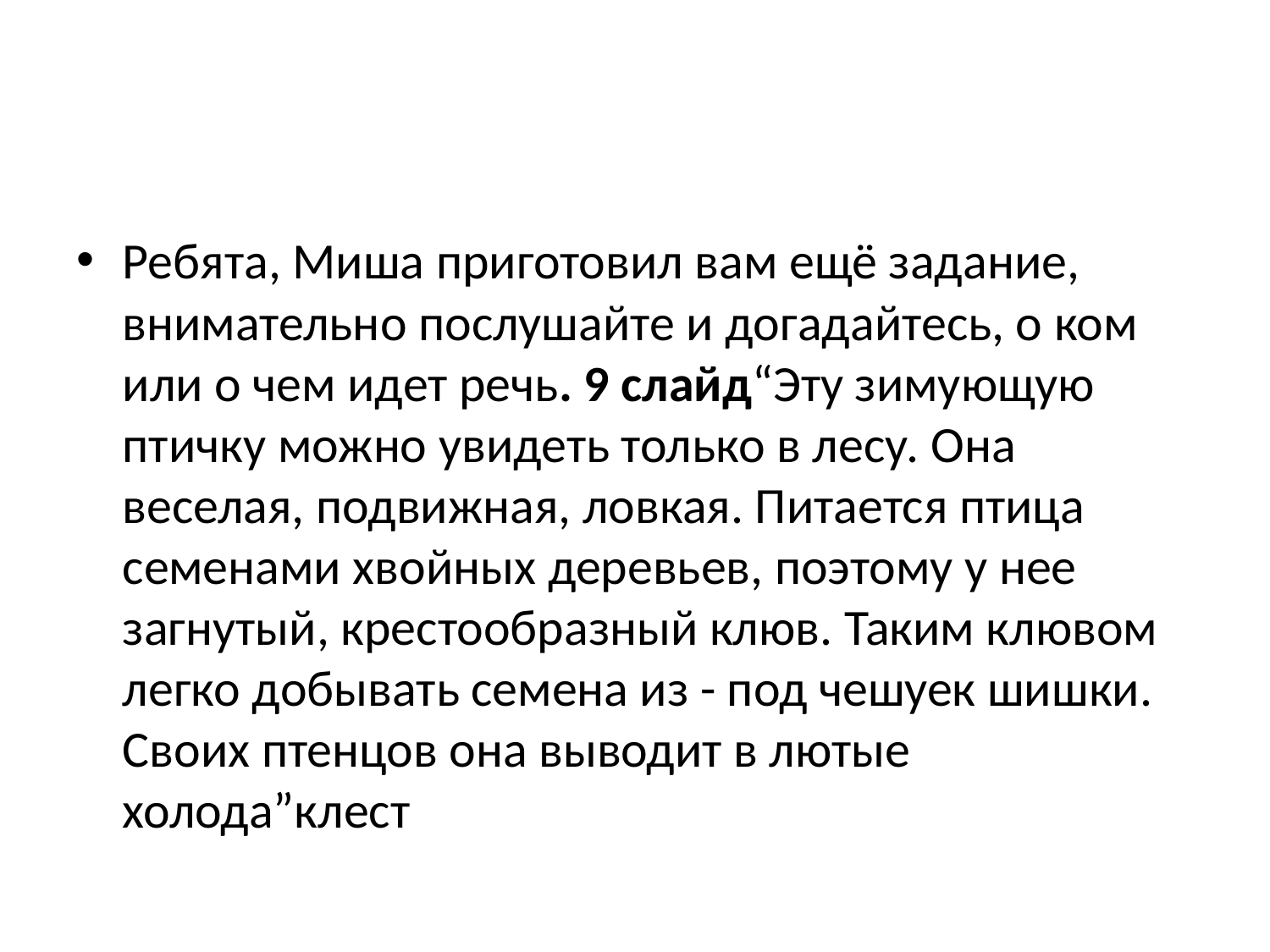

#
Ребята, Миша приготовил вам ещё задание, внимательно послушайте и догадайтесь, о ком или о чем идет речь. 9 слайд“Эту зимующую птичку можно увидеть только в лесу. Она веселая, подвижная, ловкая. Питается птица семенами хвойных деревьев, поэтому у нее загнутый, крестообразный клюв. Таким клювом легко добывать семена из - под чешуек шишки. Своих птенцов она выводит в лютые холода”клест